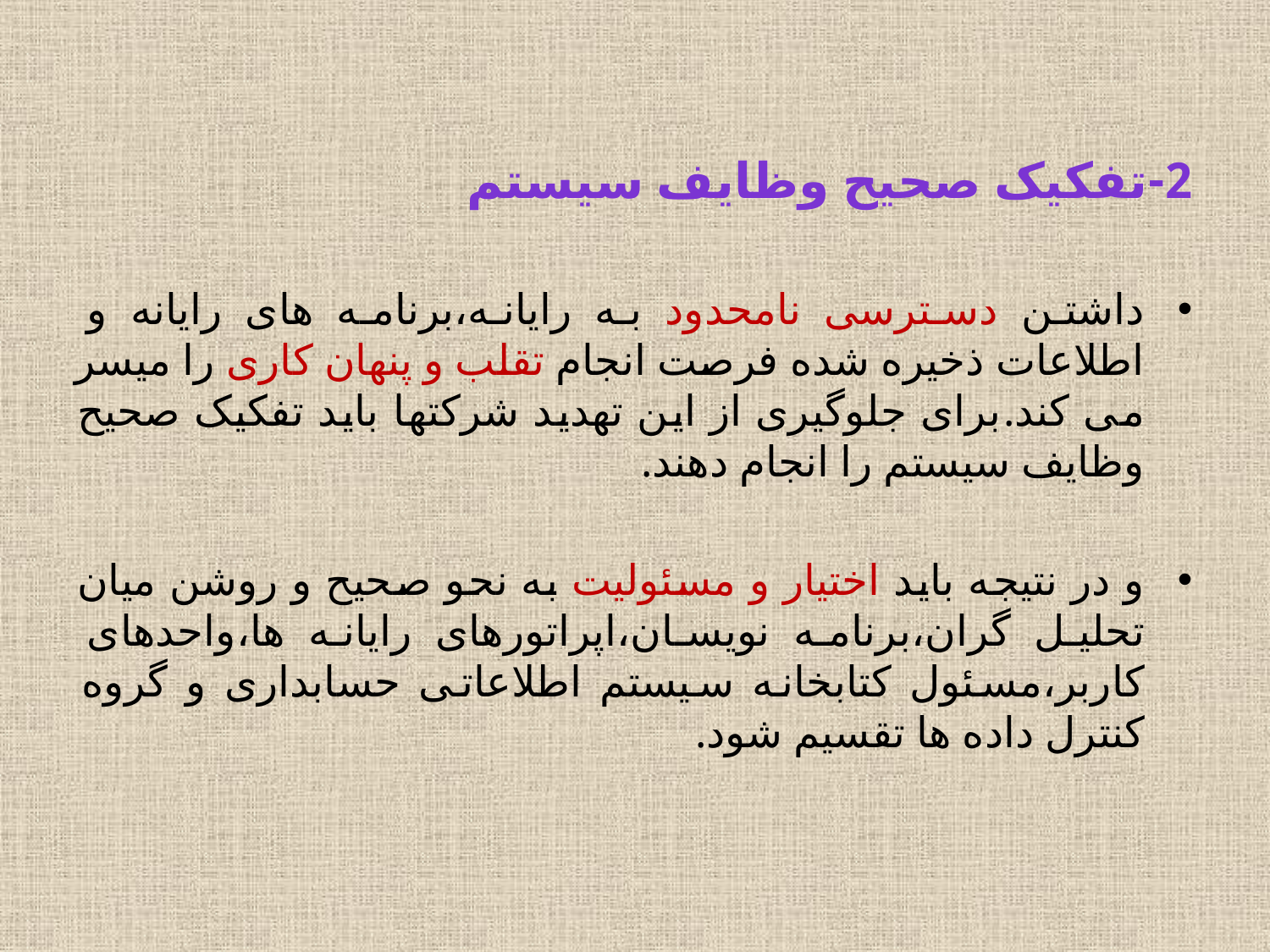

2-تفکیک صحیح وظایف سیستم

داشتن دسترسی نامحدود به رایانه،برنامه های رایانه و اطلاعات ذخیره شده فرصت انجام تقلب و پنهان کاری را میسر می کند.برای جلوگیری از این تهدید شرکتها باید تفکیک صحیح وظایف سیستم را انجام دهند.

و در نتیجه باید اختیار و مسئولیت به نحو صحیح و روشن میان تحلیل گران،برنامه نویسان،اپراتورهای رایانه ها،واحدهای کاربر،مسئول کتابخانه سیستم اطلاعاتی حسابداری و گروه کنترل داده ها تقسیم شود.